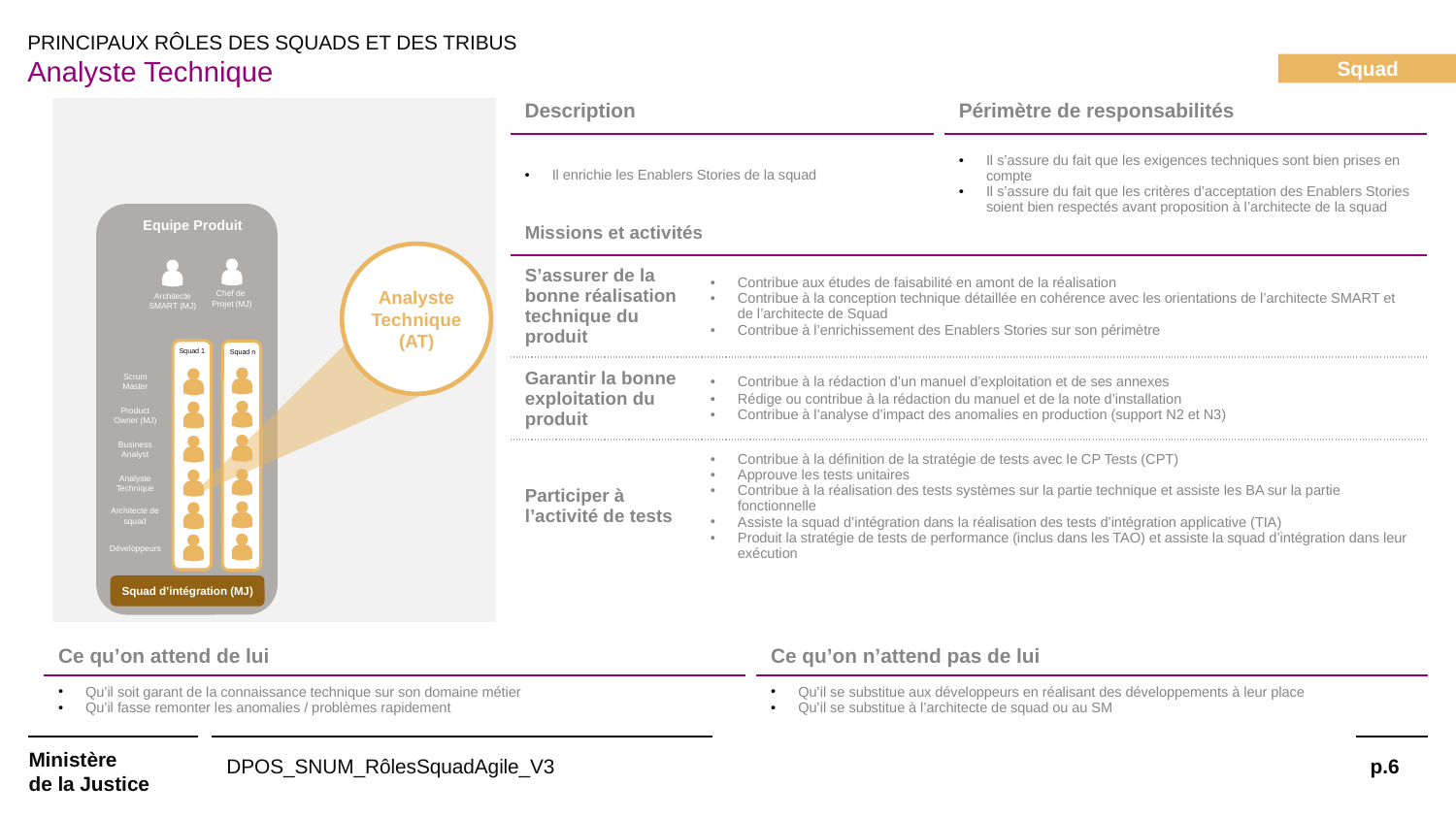

PRINCIPAUX RÔLES DES SQUADS ET DES TRIBUS
Analyste Technique

Squad
| Description |
| --- |
| Il enrichie les Enablers Stories de la squad |
| Périmètre de responsabilités |
| --- |
| Il s’assure du fait que les exigences techniques sont bien prises en compte Il s’assure du fait que les critères d’acceptation des Enablers Stories soient bien respectés avant proposition à l’architecte de la squad |

   Equipe Produit
| Missions et activités |  |
| --- | --- |
| S’assurer de la bonne réalisation technique du produit | Contribue aux études de faisabilité en amont de la réalisation Contribue à la conception technique détaillée en cohérence avec les orientations de l’architecte SMART et de l’architecte de Squad Contribue à l’enrichissement des Enablers Stories sur son périmètre |
| Garantir la bonne exploitation du produit | Contribue à la rédaction d’un manuel d’exploitation et de ses annexes Rédige ou contribue à la rédaction du manuel et de la note d’installation Contribue à l’analyse d’impact des anomalies en production (support N2 et N3) |
| Participer à l’activité de tests | Contribue à la définition de la stratégie de tests avec le CP Tests (CPT) Approuve les tests unitaires Contribue à la réalisation des tests systèmes sur la partie technique et assiste les BA sur la partie fonctionnelle Assiste la squad d’intégration dans la réalisation des tests d’intégration applicative (TIA) Produit la stratégie de tests de performance (inclus dans les TAO) et assiste la squad d’intégration dans leur exécution |
Analyste Technique (AT)

Chef de
Projet (MJ)

Architecte SMART (MJ)

Squad 1
Squad n

Scrum Master

Product Owner (MJ)

Business Analyst

Analyste Technique

Architecte de squad

Développeurs

Squad d’intégration (MJ)
| Ce qu’on attend de lui |
| --- |
| Qu’il soit garant de la connaissance technique sur son domaine métier Qu’il fasse remonter les anomalies / problèmes rapidement |
| Ce qu’on n’attend pas de lui |
| --- |
| Qu’il se substitue aux développeurs en réalisant des développements à leur place Qu’il se substitue à l’architecte de squad ou au SM |

DPOS_SNUM_RôlesSquadAgile_V3
p.6